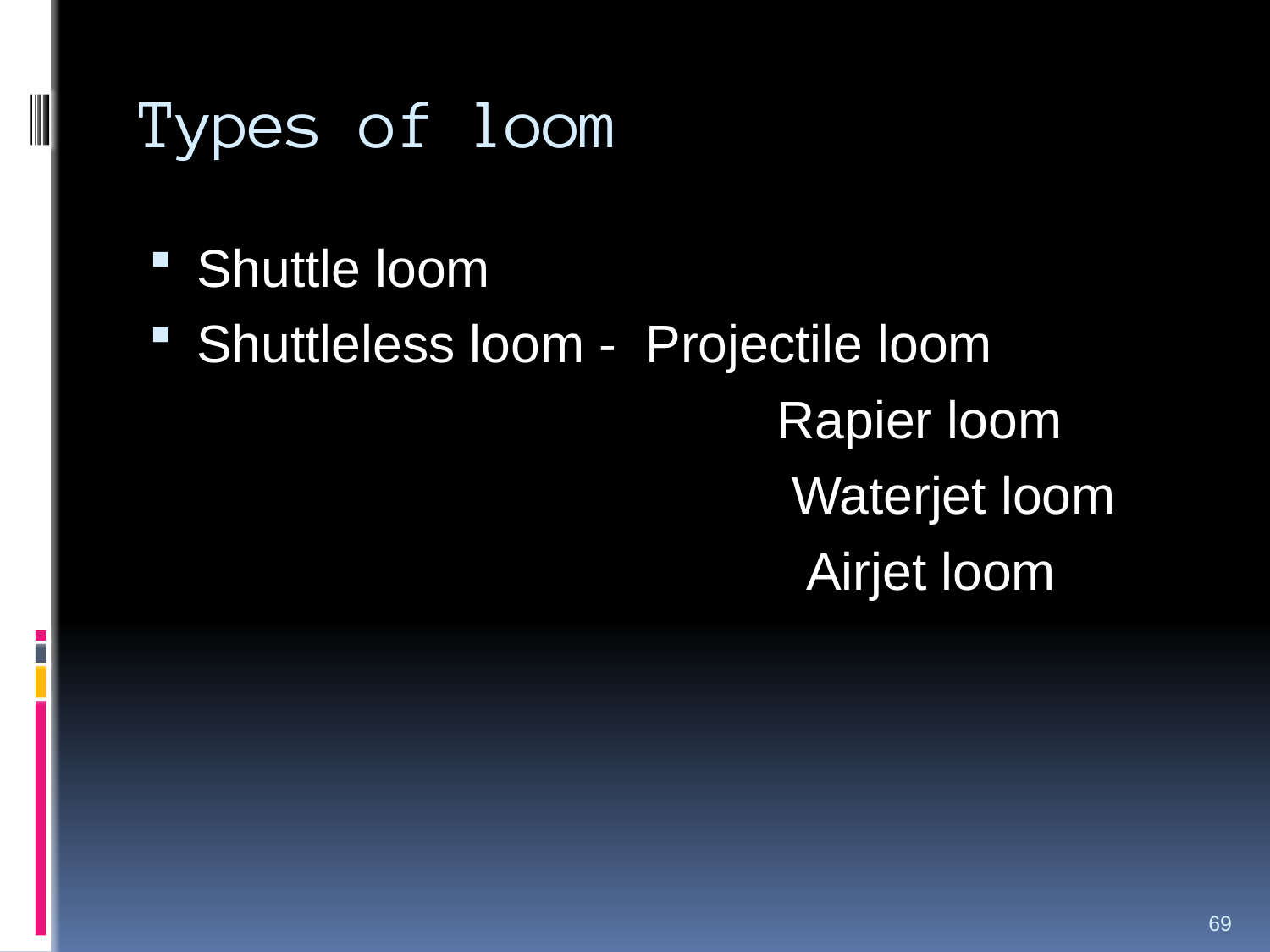

# Types of loom
Shuttle loom
Shuttleless loom -  Projectile loom
                                           Rapier loom
                                            Waterjet loom
                                             Airjet loom

69